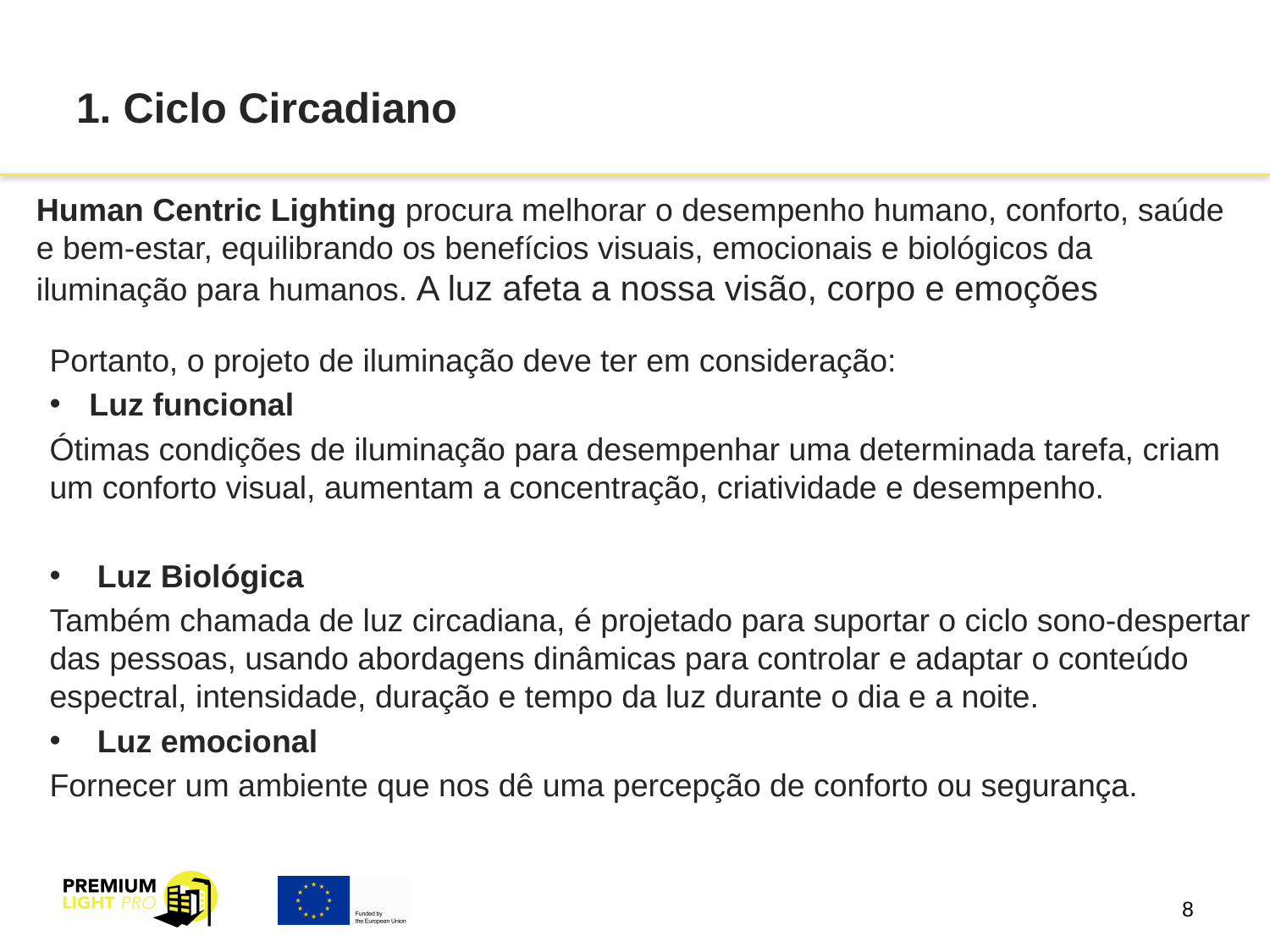

# 1. Ciclo Circadiano

Human Centric Lighting procura melhorar o desempenho humano, conforto, saúde e bem-estar, equilibrando os benefícios visuais, emocionais e biológicos da iluminação para humanos. A luz afeta a nossa visão, corpo e emoções

Portanto, o projeto de iluminação deve ter em consideração:
Luz funcional
Ótimas condições de iluminação para desempenhar uma determinada tarefa, criam um conforto visual, aumentam a concentração, criatividade e desempenho.

Luz Biológica
Também chamada de luz circadiana, é projetado para suportar o ciclo sono-despertar das pessoas, usando abordagens dinâmicas para controlar e adaptar o conteúdo espectral, intensidade, duração e tempo da luz durante o dia e a noite.
Luz emocional
Fornecer um ambiente que nos dê uma percepção de conforto ou segurança.